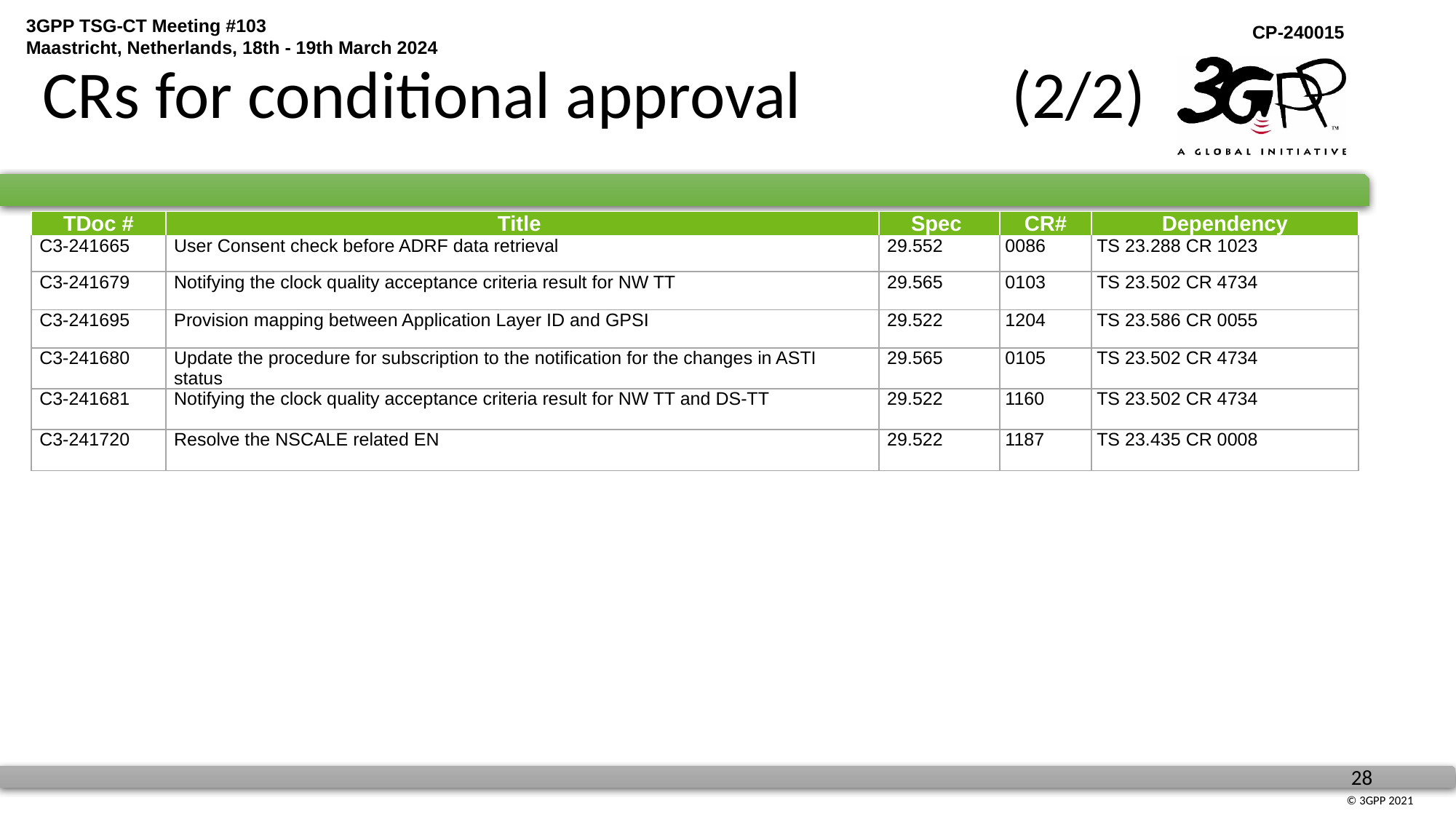

# CRs for conditional approval              (2/2)
| TDoc # | Title | Spec | CR# | Dependency |
| --- | --- | --- | --- | --- |
| C3-241665 | User Consent check before ADRF data retrieval | 29.552 | 0086 | TS 23.288 CR 1023 |
| C3-241679 | Notifying the clock quality acceptance criteria result for NW TT | 29.565 | 0103 | TS 23.502 CR 4734 |
| C3-241695 | Provision mapping between Application Layer ID and GPSI | 29.522 | 1204 | TS 23.586 CR 0055 |
| C3-241680 | Update the procedure for subscription to the notification for the changes in ASTI status | 29.565 | 0105 | TS 23.502 CR 4734 |
| C3-241681 | Notifying the clock quality acceptance criteria result for NW TT and DS-TT | 29.522 | 1160 | TS 23.502 CR 4734 |
| C3-241720 | Resolve the NSCALE related EN | 29.522 | 1187 | TS 23.435 CR 0008 |